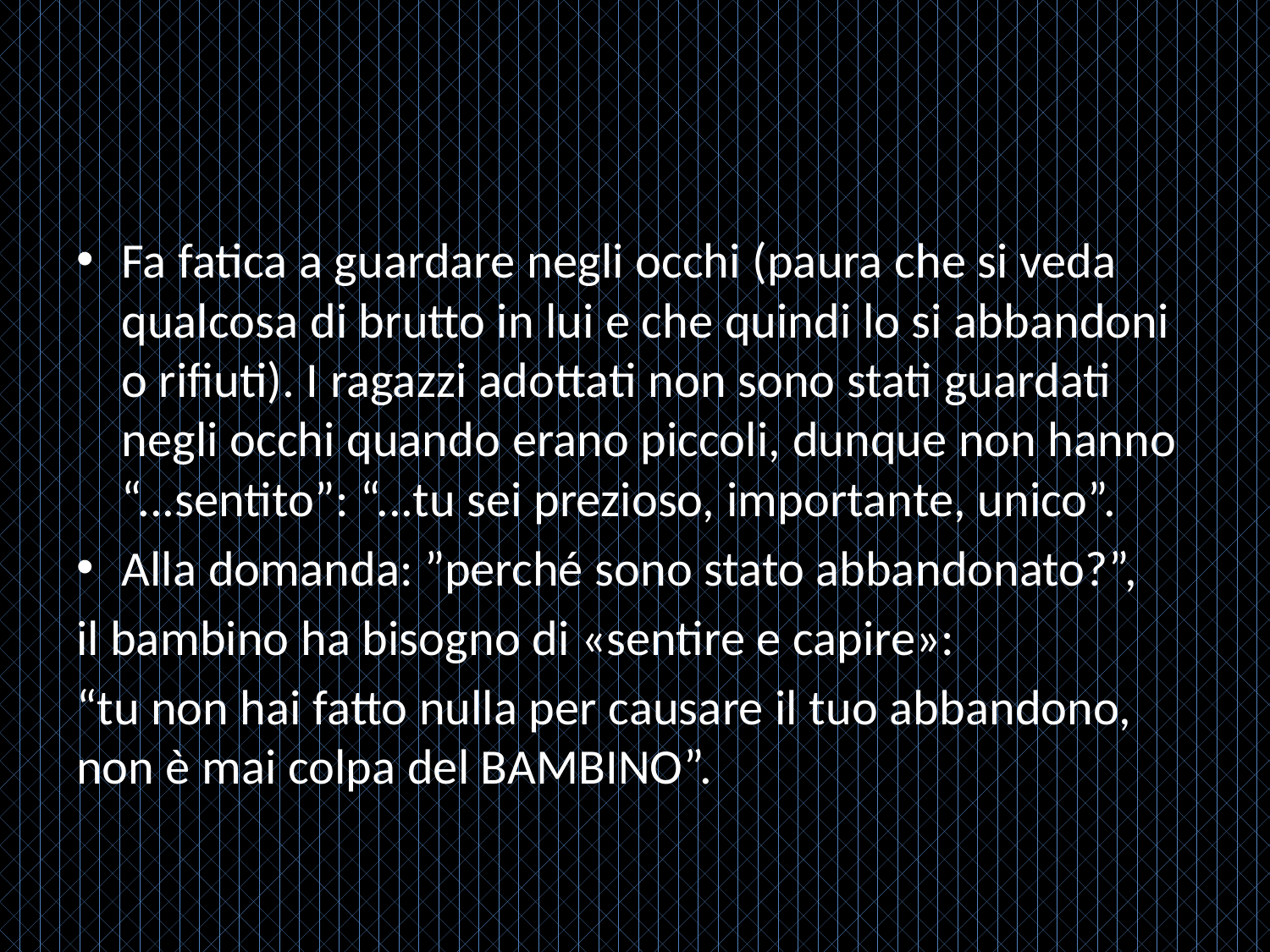

#
Fa fatica a guardare negli occhi (paura che si veda qualcosa di brutto in lui e che quindi lo si abbandoni o rifiuti). I ragazzi adottati non sono stati guardati negli occhi quando erano piccoli, dunque non hanno “...sentito”: “...tu sei prezioso, importante, unico”.
Alla domanda: ”perché sono stato abbandonato?”,
il bambino ha bisogno di «sentire e capire»:
“tu non hai fatto nulla per causare il tuo abbandono, non è mai colpa del BAMBINO”.